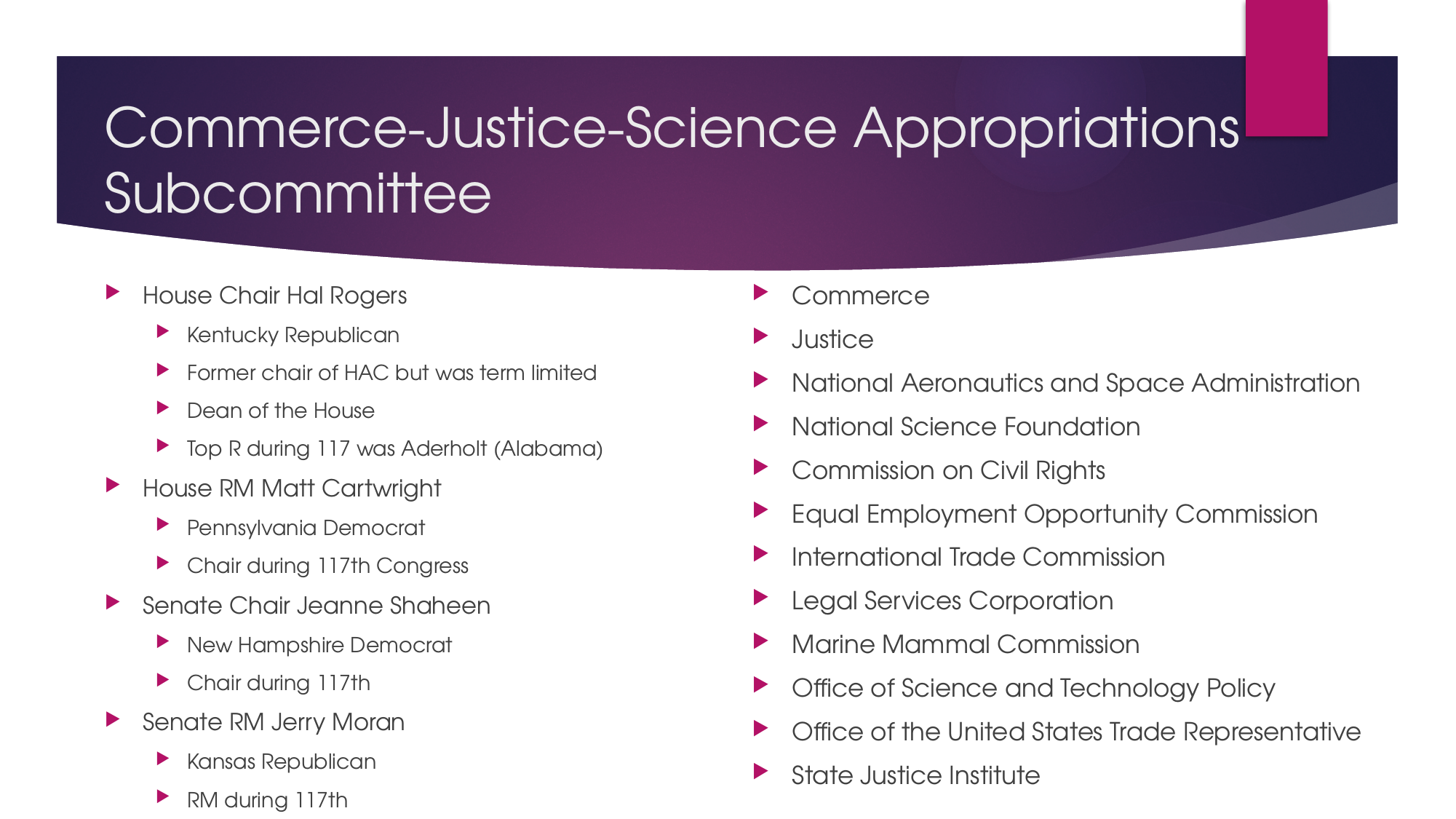

# Commerce-Justice-Science Appropriations Subcommittee
House Chair Hal Rogers
Kentucky Republican
Former chair of HAC but was term limited
Dean of the House
Top R during 117 was Aderholt (Alabama)
House RM Matt Cartwright
Pennsylvania Democrat
Chair during 117th Congress
Senate Chair Jeanne Shaheen
New Hampshire Democrat
Chair during 117th
Senate RM Jerry Moran
Kansas Republican
RM during 117th

Commerce
Justice
National Aeronautics and Space Administration
National Science Foundation
Commission on Civil Rights
Equal Employment Opportunity Commission
International Trade Commission
Legal Services Corporation
Marine Mammal Commission
Office of Science and Technology Policy
Office of the United States Trade Representative
State Justice Institute